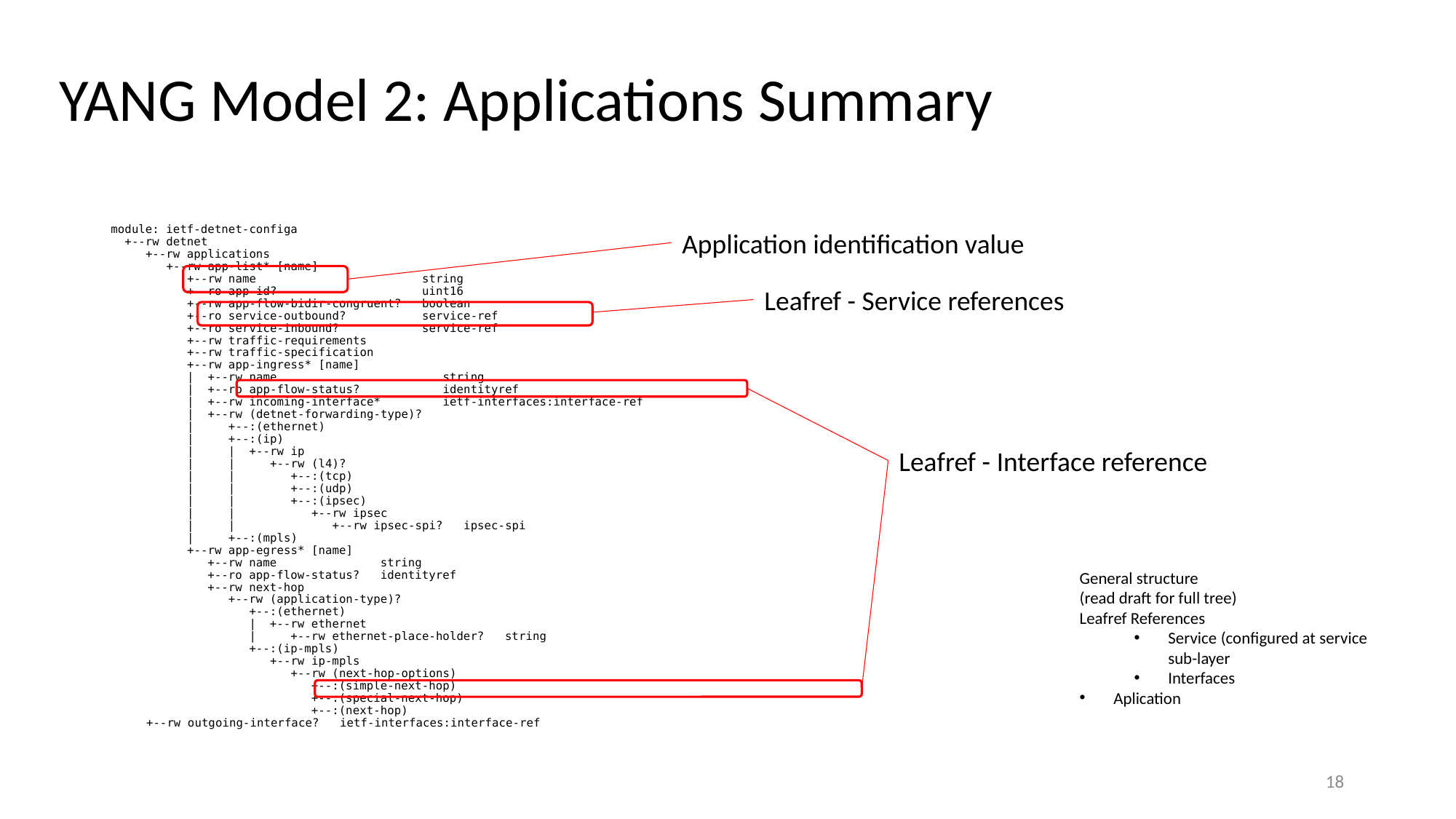

# YANG Model 2: Applications Summary
module: ietf-detnet-configa
  +--rw detnet
     +--rw applications
        +--rw app-list* [name]
           +--rw name                        string
           +--ro app-id?                     uint16
           +--rw app-flow-bidir-congruent?   boolean
           +--ro service-outbound?           service-ref
           +--ro service-inbound?            service-ref
           +--rw traffic-requirements
           +--rw traffic-specification
           +--rw app-ingress* [name]
           |  +--rw name                        string
           |  +--ro app-flow-status?            identityref
           |  +--rw incoming-interface*         ietf-interfaces:interface-ref
           |  +--rw (detnet-forwarding-type)?
           |     +--:(ethernet)
           |     +--:(ip)
           |     |  +--rw ip
           |     |     +--rw (l4)?
           |     |        +--:(tcp)
           |     |        +--:(udp)
           |     |        +--:(ipsec)
           |     |           +--rw ipsec
           |     |              +--rw ipsec-spi?   ipsec-spi
           |     +--:(mpls)
           +--rw app-egress* [name]
              +--rw name               string
              +--ro app-flow-status?   identityref
              +--rw next-hop
                 +--rw (application-type)?
                    +--:(ethernet)
                    |  +--rw ethernet
                    |     +--rw ethernet-place-holder?   string
                    +--:(ip-mpls)
                       +--rw ip-mpls
                          +--rw (next-hop-options)
                             +--:(simple-next-hop)
                             +--:(special-next-hop)
                             +--:(next-hop)
		  +--rw outgoing-interface?   ietf-interfaces:interface-ref
Application identification value

Leafref - Service references

Leafref - Interface reference
General structure
(read draft for full tree)
Leafref References
Service (configured at service sub-layer
Interfaces
Aplication

18